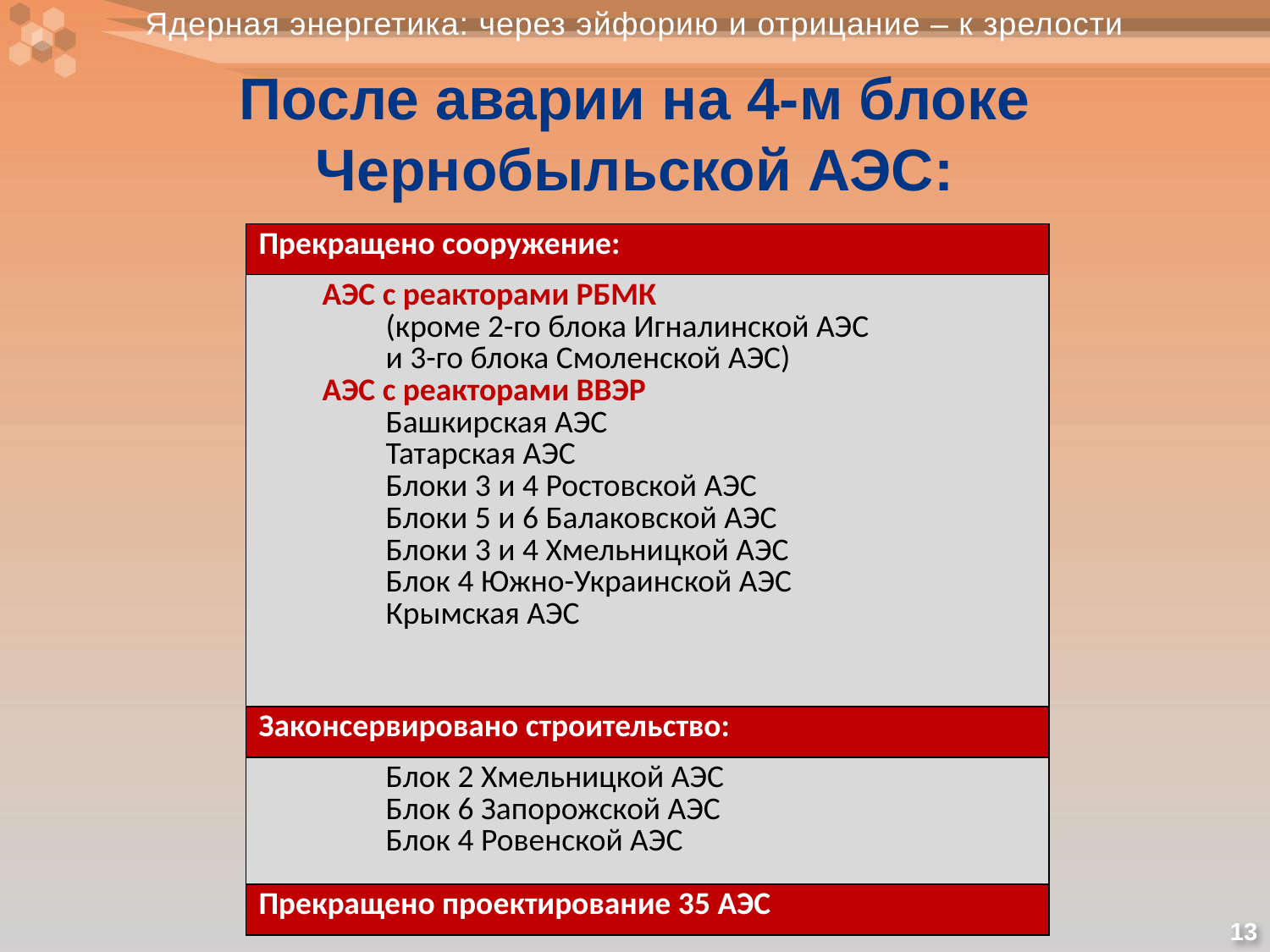

# После аварии на 4-м блоке Чернобыльской АЭС:
| Прекращено сооружение: |
| --- |
| АЭС с реакторами РБМК (кроме 2-го блока Игналинской АЭС и 3-го блока Смоленской АЭС) АЭС с реакторами ВВЭР Башкирская АЭС Татарская АЭС Блоки 3 и 4 Ростовской АЭС Блоки 5 и 6 Балаковской АЭС Блоки 3 и 4 Хмельницкой АЭС Блок 4 Южно-Украинской АЭС Крымская АЭС |
| Законсервировано строительство: |
| Блок 2 Хмельницкой АЭС Блок 6 Запорожской АЭС Блок 4 Ровенской АЭС |
| Прекращено проектирование 35 АЭС |